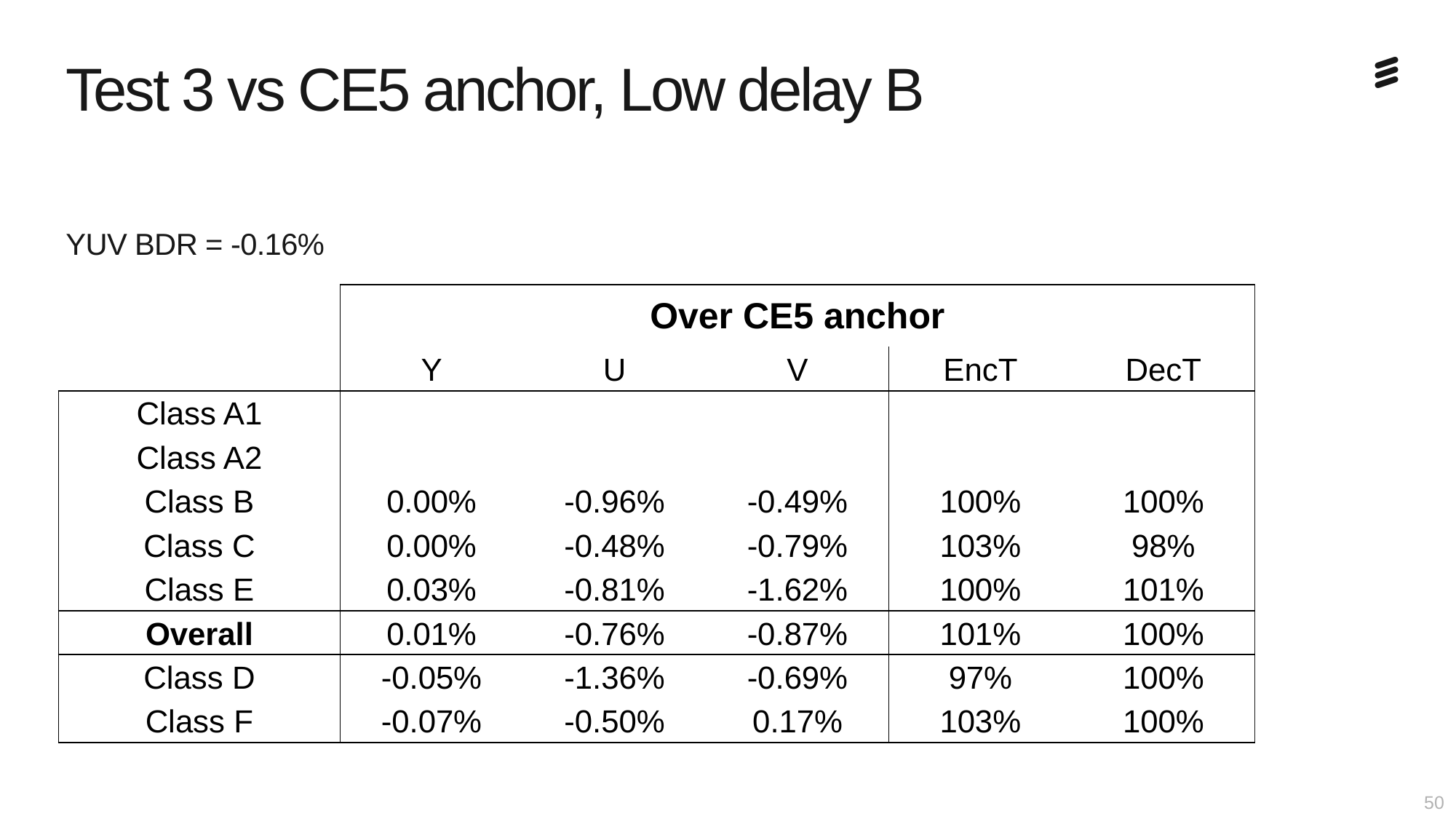

# Test 3 vs CE5 anchor, Low delay B
YUV BDR = -0.16%
|  | Over CE5 anchor |  |  |  |  |
| --- | --- | --- | --- | --- | --- |
|  | Y | U | V | EncT | DecT |
| Class A1 |  |  |  |  |  |
| Class A2 |  |  |  |  |  |
| Class B | 0.00% | -0.96% | -0.49% | 100% | 100% |
| Class C | 0.00% | -0.48% | -0.79% | 103% | 98% |
| Class E | 0.03% | -0.81% | -1.62% | 100% | 101% |
| Overall | 0.01% | -0.76% | -0.87% | 101% | 100% |
| Class D | -0.05% | -1.36% | -0.69% | 97% | 100% |
| Class F | -0.07% | -0.50% | 0.17% | 103% | 100% |
50